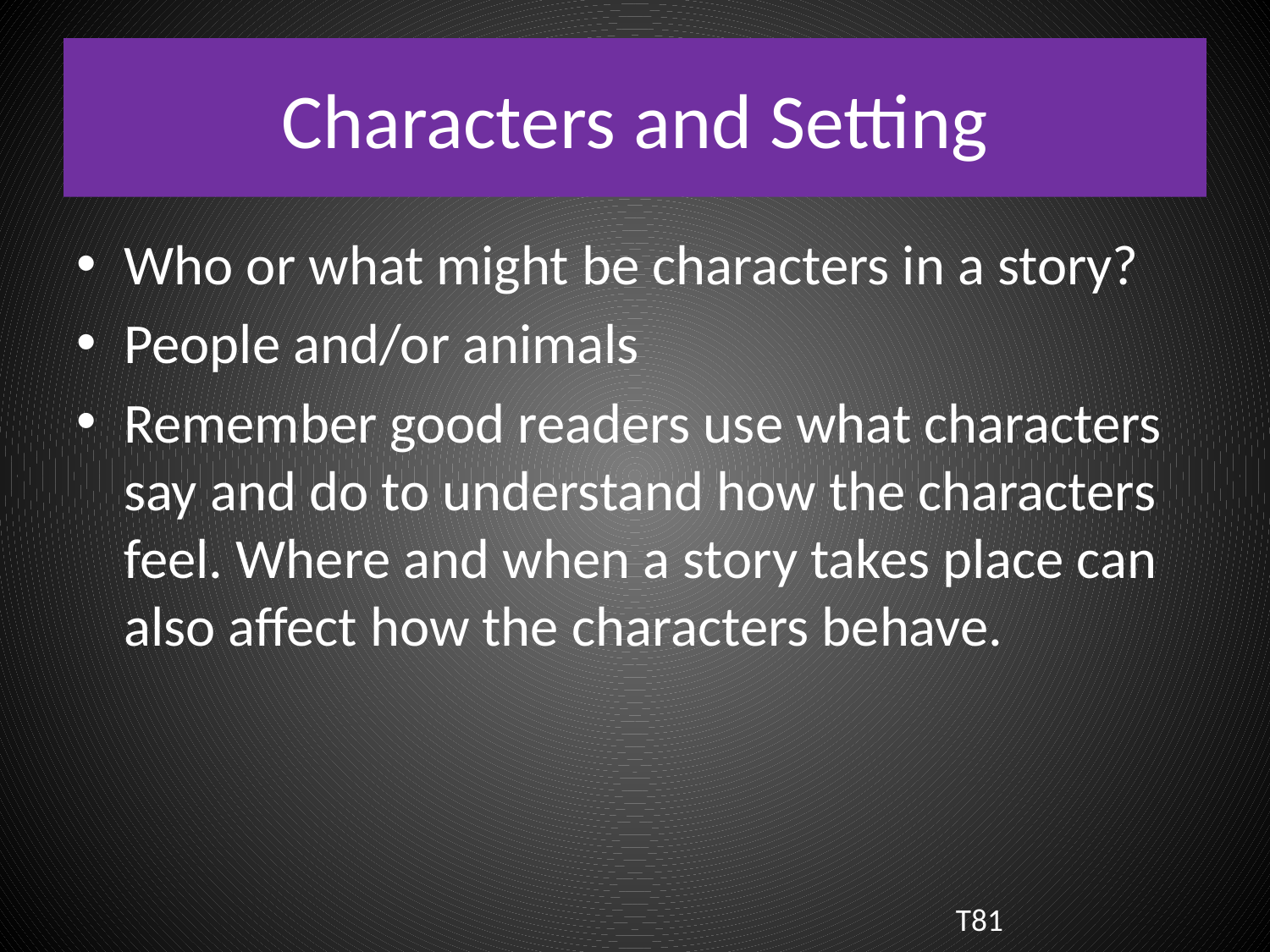

# Characters and Setting
Who or what might be characters in a story?
People and/or animals
Remember good readers use what characters say and do to understand how the characters feel. Where and when a story takes place can also affect how the characters behave.
T81